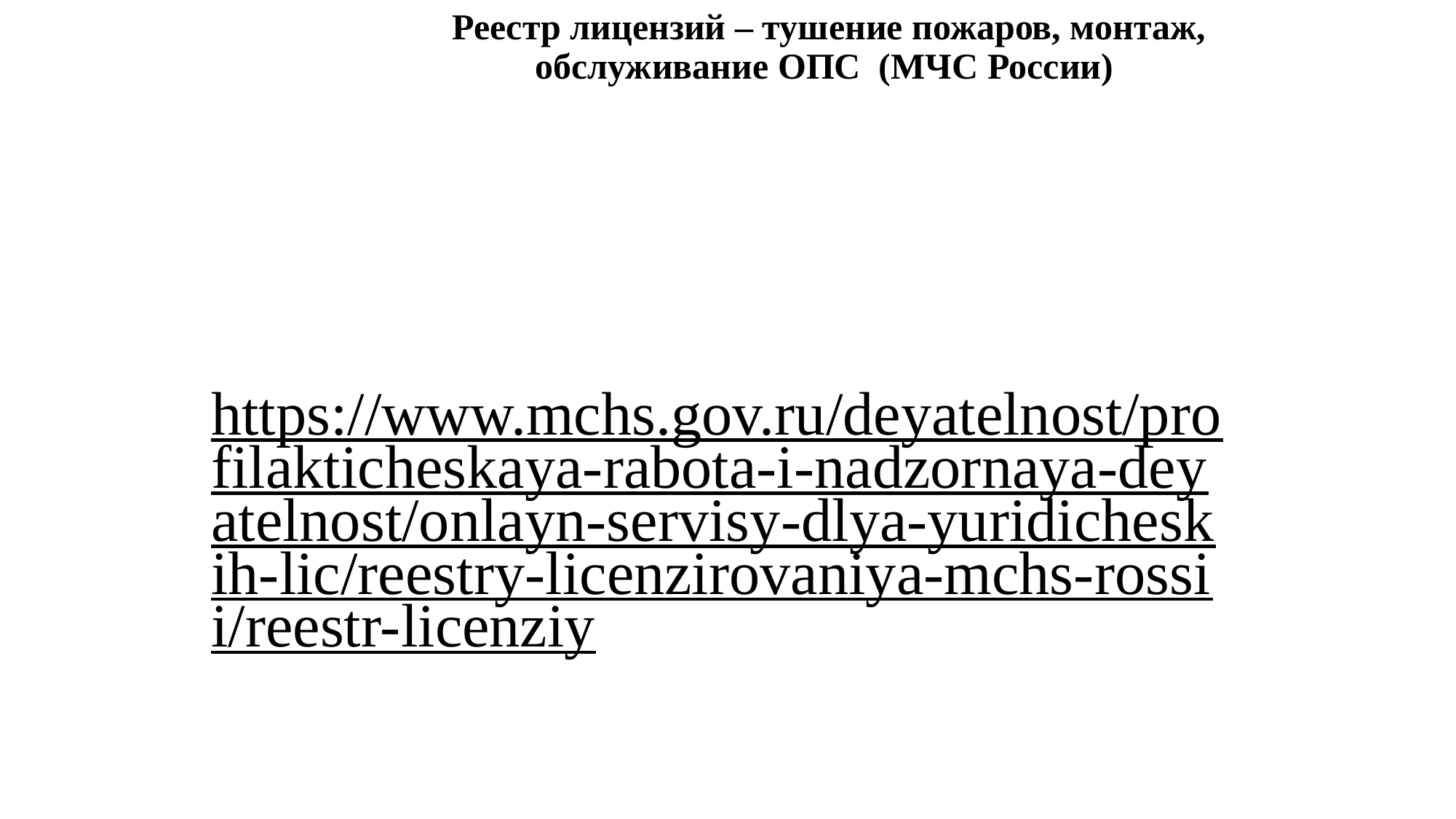

# Реестр лицензий – тушение пожаров, монтаж, обслуживание ОПС  (МЧС России)
https://www.mchs.gov.ru/deyatelnost/profilakticheskaya-rabota-i-nadzornaya-deyatelnost/onlayn-servisy-dlya-yuridicheskih-lic/reestry-licenzirovaniya-mchs-rossii/reestr-licenziy
28